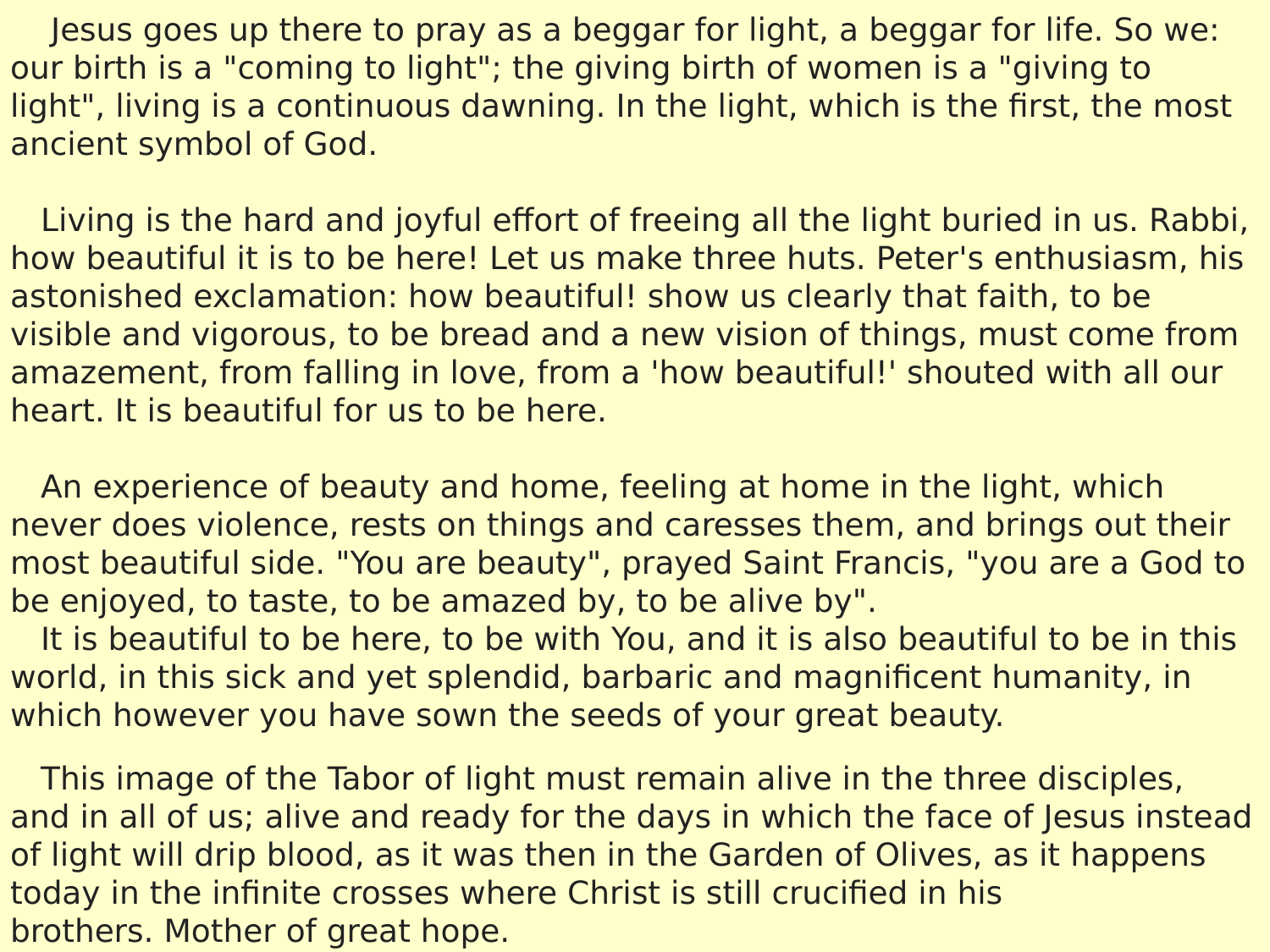

Jesus goes up there to pray as a beggar for light, a beggar for life. So we: our birth is a "coming to light"; the giving birth of women is a "giving to light", living is a continuous dawning. In the light, which is the first, the most ancient symbol of God.

   Living is the hard and joyful effort of freeing all the light buried in us. Rabbi, how beautiful it is to be here! Let us make three huts. Peter's enthusiasm, his astonished exclamation: how beautiful! show us clearly that faith, to be visible and vigorous, to be bread and a new vision of things, must come from amazement, from falling in love, from a 'how beautiful!' shouted with all our heart. It is beautiful for us to be here.

   An experience of beauty and home, feeling at home in the light, which never does violence, rests on things and caresses them, and brings out their most beautiful side. "You are beauty", prayed Saint Francis, "you are a God to be enjoyed, to taste, to be amazed by, to be alive by".
   It is beautiful to be here, to be with You, and it is also beautiful to be in this world, in this sick and yet splendid, barbaric and magnificent humanity, in which however you have sown the seeds of your great beauty.

   This image of the Tabor of light must remain alive in the three disciples, and in all of us; alive and ready for the days in which the face of Jesus instead of light will drip blood, as it was then in the Garden of Olives, as it happens today in the infinite crosses where Christ is still crucified in his brothers. Mother of great hope.